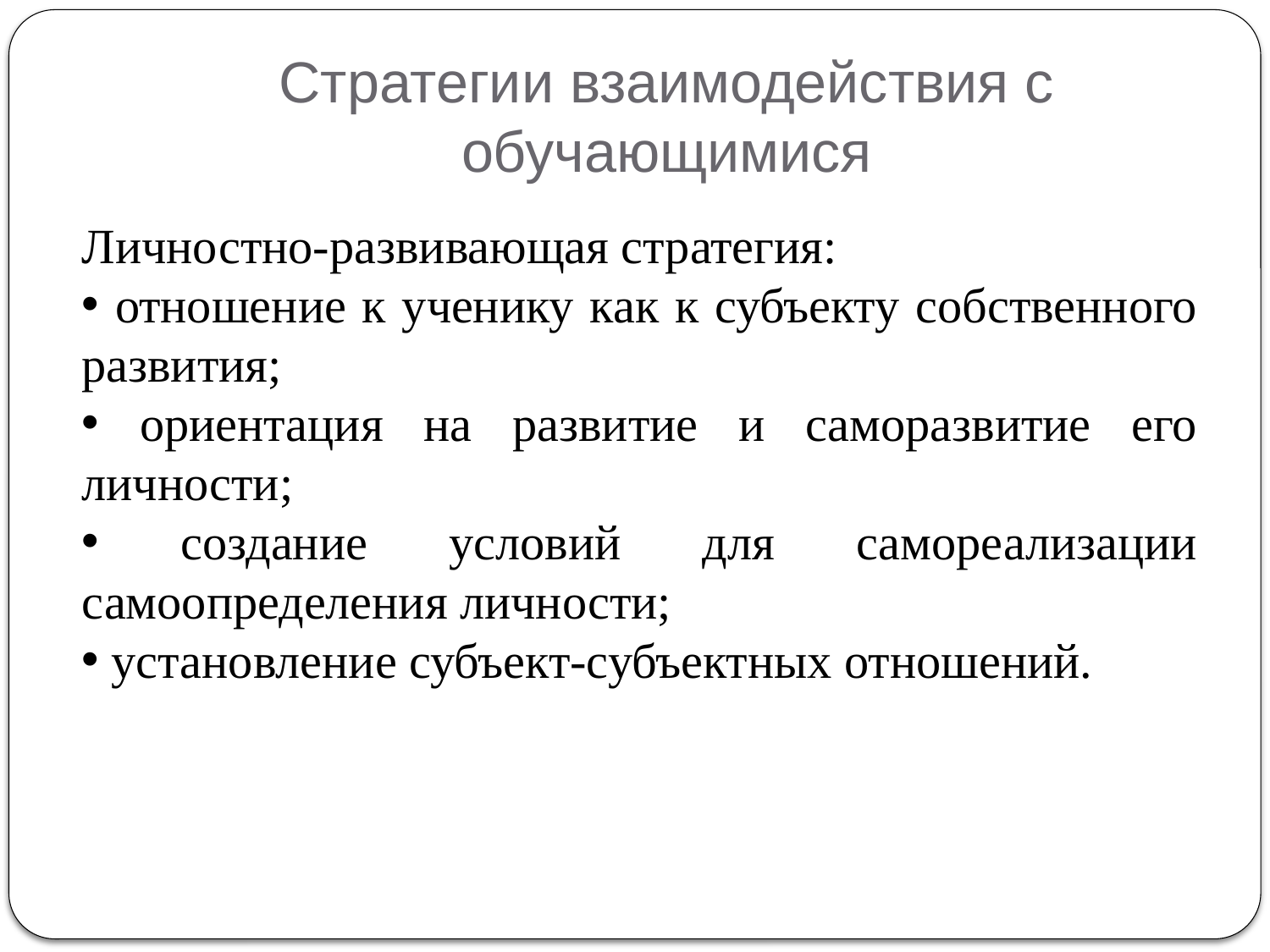

# Стратегии взаимодействия с обучающимися
Личностно-развивающая стратегия:
 отношение к ученику как к субъекту собственного развития;
 ориентация на развитие и саморазвитие его личности;
 создание условий для самореализации самоопределения личности;
 установление субъект-субъектных отношений.